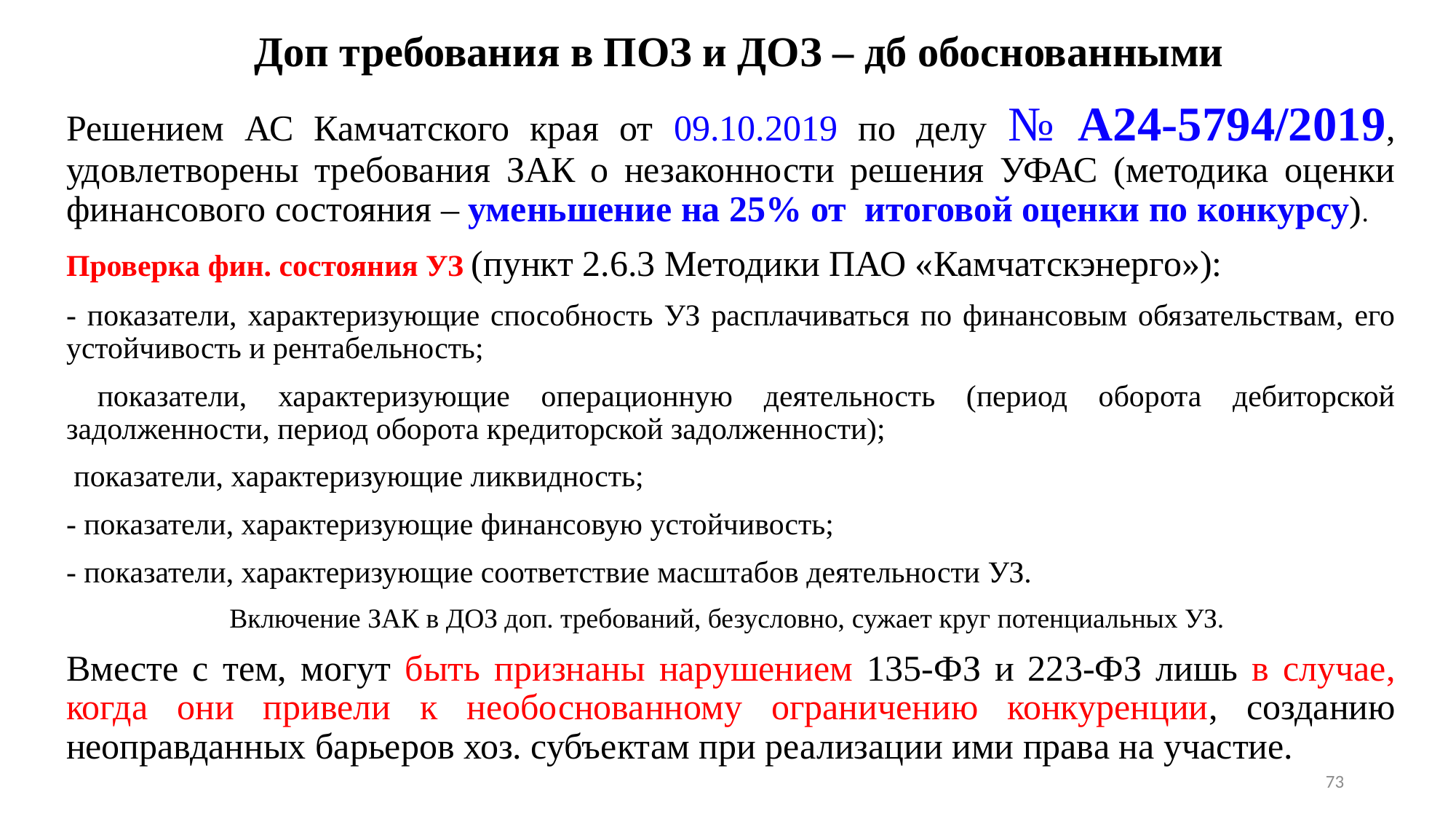

# Доп требования в ПОЗ и ДОЗ – дб обоснованными
Решением АС Камчатского края от 09.10.2019 по делу № А24-5794/2019, удовлетворены требования ЗАК о незаконности решения УФАС (методика оценки финансового состояния – уменьшение на 25% от  итоговой оценки по конкурсу).
Проверка фин. состояния УЗ (пункт 2.6.3 Методики ПАО «Камчатскэнерго»):
- показатели, характеризующие способность УЗ расплачиваться по финансовым обязательствам, его устойчивость и рентабельность;
 показатели, характеризующие операционную деятельность (период оборота дебиторской задолженности, период оборота кредиторской задолженности);
 показатели, характеризующие ликвидность;
- показатели, характеризующие финансовую устойчивость;
- показатели, характеризующие соответствие масштабов деятельности УЗ.
Включение ЗАК в ДОЗ доп. требований, безусловно, сужает круг потенциальных УЗ.
Вместе с тем, могут быть признаны нарушением 135-ФЗ и 223-ФЗ лишь в случае, когда они привели к необоснованному ограничению конкуренции, созданию неоправданных барьеров хоз. субъектам при реализации ими права на участие.
73